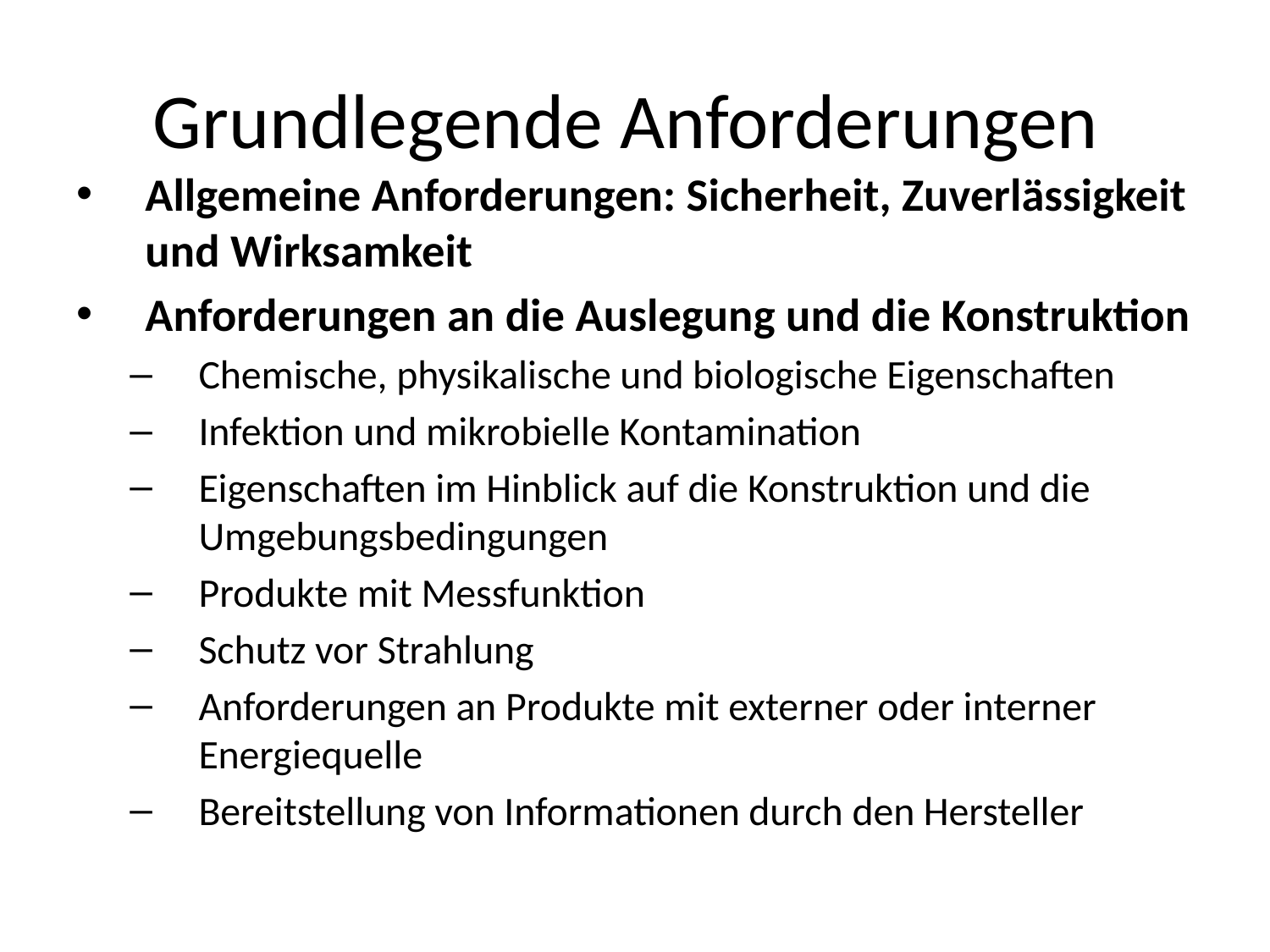

# Grundlegende Anforderungen
Allgemeine Anforderungen: Sicherheit, Zuverlässigkeit und Wirksamkeit
Anforderungen an die Auslegung und die Konstruktion
Chemische, physikalische und biologische Eigenschaften
Infektion und mikrobielle Kontamination
Eigenschaften im Hinblick auf die Konstruktion und die Umgebungsbedingungen
Produkte mit Messfunktion
Schutz vor Strahlung
Anforderungen an Produkte mit externer oder interner Energiequelle
Bereitstellung von Informationen durch den Hersteller